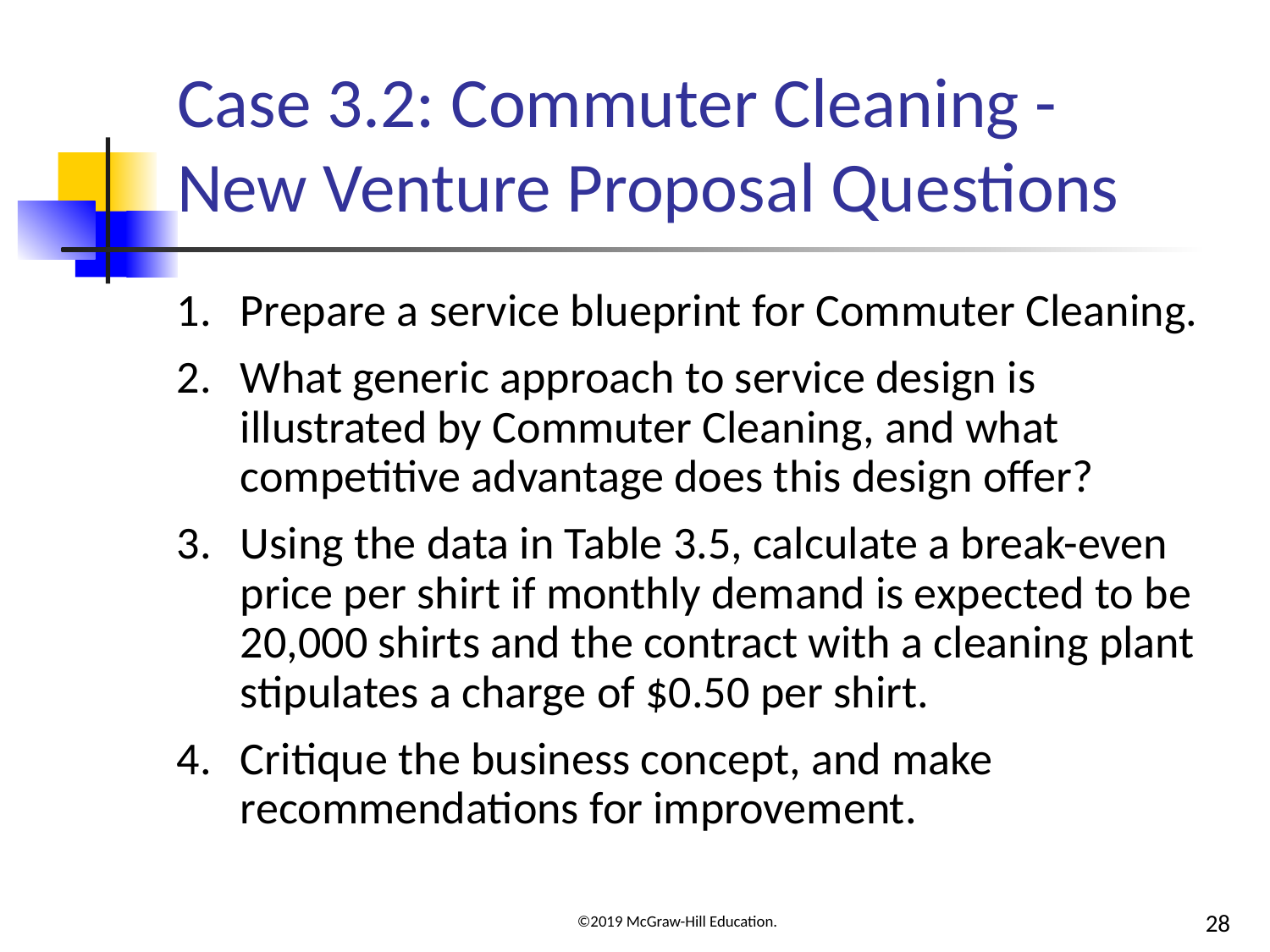

# Case 3.2: Commuter Cleaning - New Venture Proposal Questions
Prepare a service blueprint for Commuter Cleaning.
What generic approach to service design is illustrated by Commuter Cleaning, and what competitive advantage does this design offer?
Using the data in Table 3.5, calculate a break-even price per shirt if monthly demand is expected to be 20,000 shirts and the contract with a cleaning plant stipulates a charge of $0.50 per shirt.
Critique the business concept, and make recommendations for improvement.